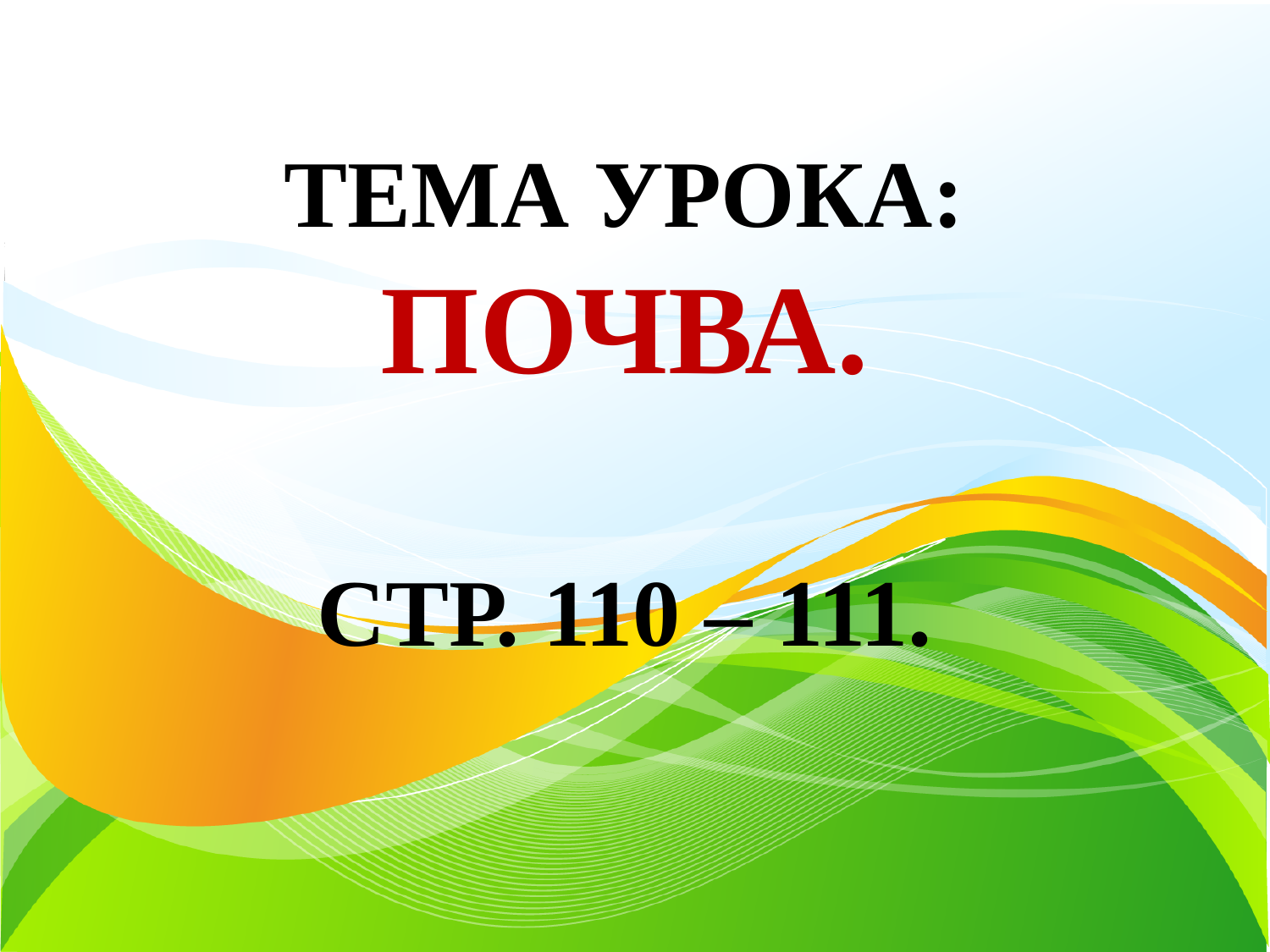

# Тема урока: Почва. Стр. 110 – 111.